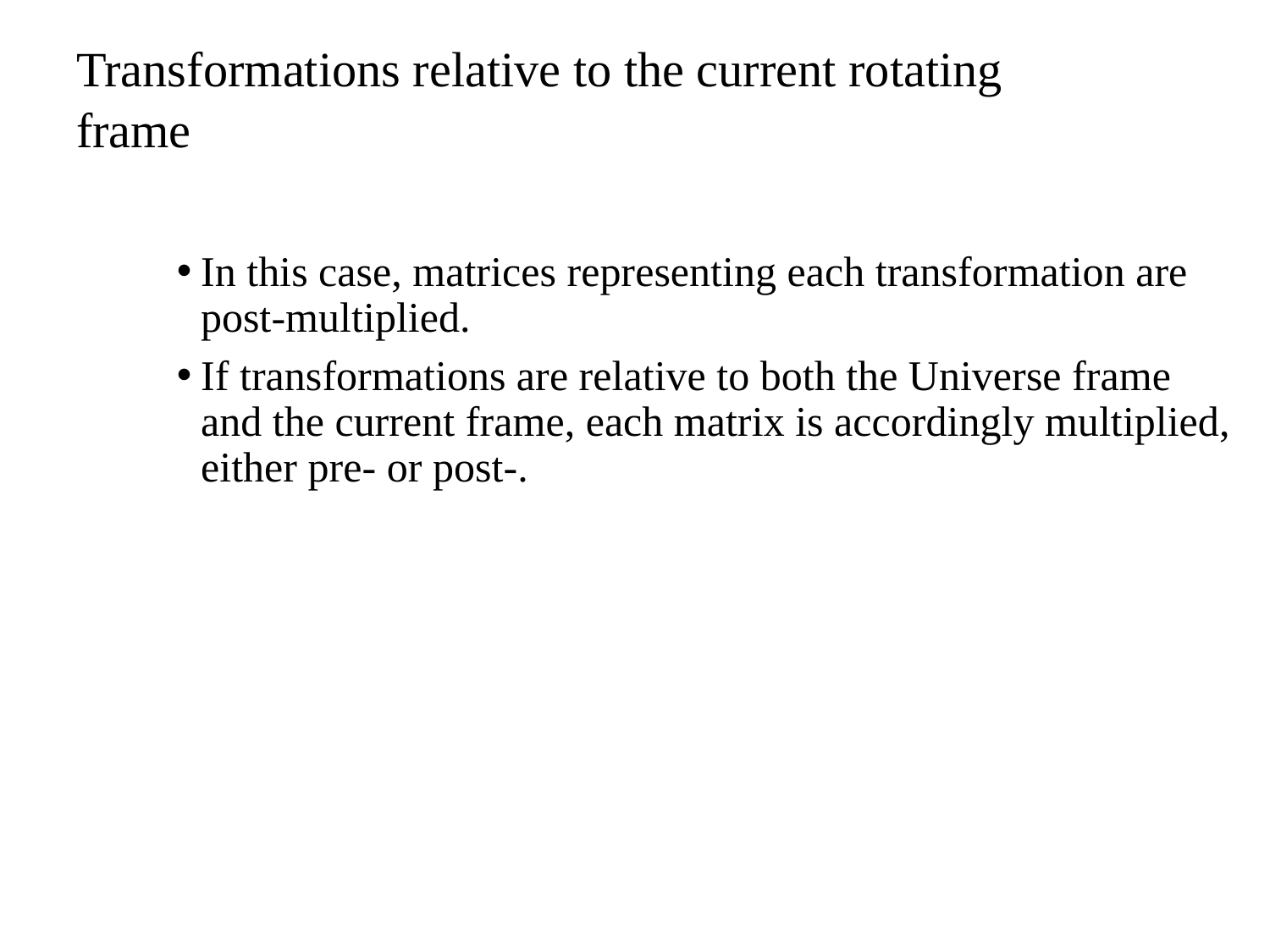

# Transformations relative to the current rotating frame
In this case, matrices representing each transformation are post-multiplied.
If transformations are relative to both the Universe frame and the current frame, each matrix is accordingly multiplied, either pre- or post-.